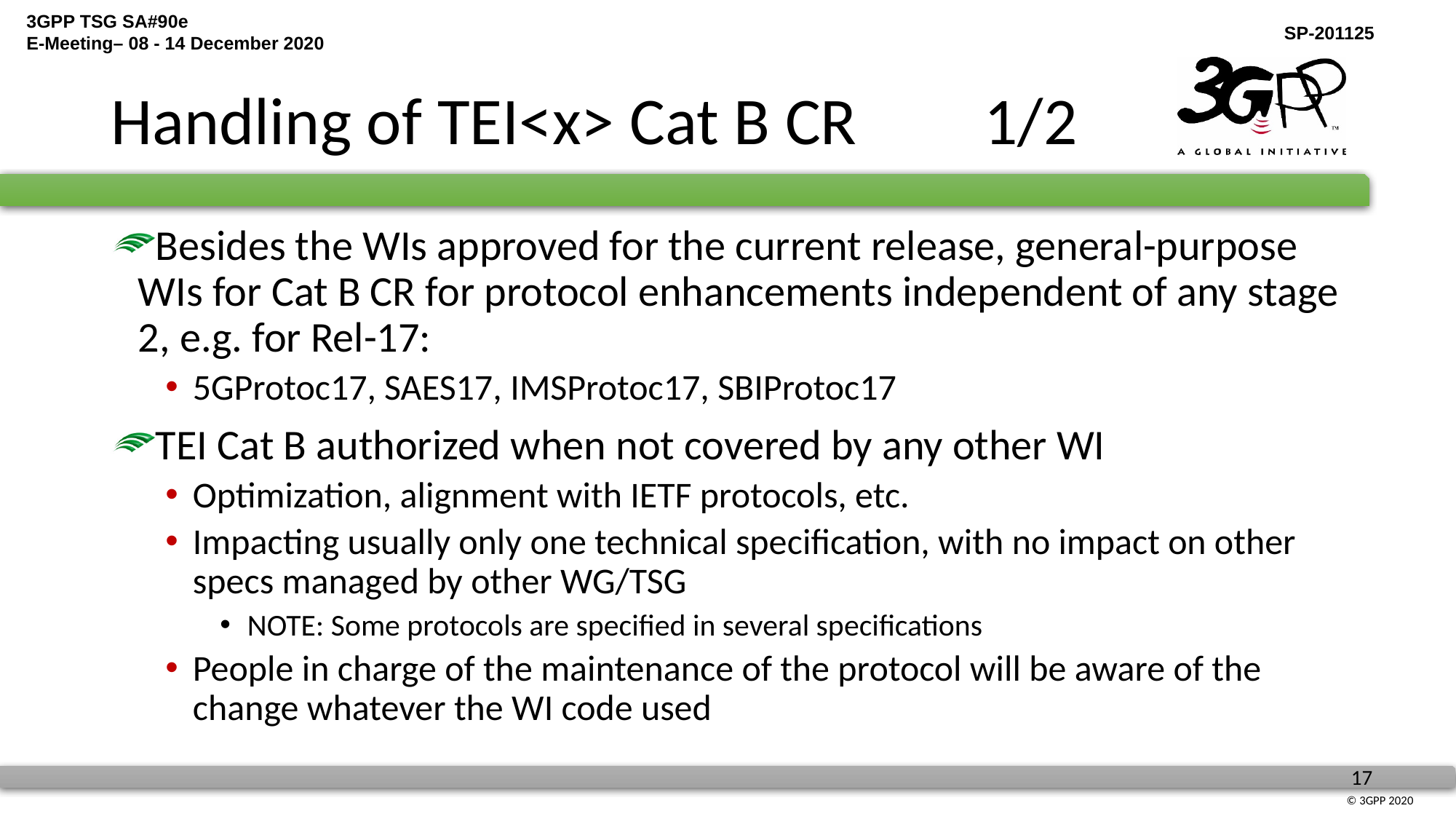

# Handling of TEI<x> Cat B CR		1/2
Besides the WIs approved for the current release, general-purpose WIs for Cat B CR for protocol enhancements independent of any stage 2, e.g. for Rel-17:
5GProtoc17, SAES17, IMSProtoc17, SBIProtoc17
TEI Cat B authorized when not covered by any other WI
Optimization, alignment with IETF protocols, etc.
Impacting usually only one technical specification, with no impact on other specs managed by other WG/TSG
NOTE: Some protocols are specified in several specifications
People in charge of the maintenance of the protocol will be aware of the change whatever the WI code used